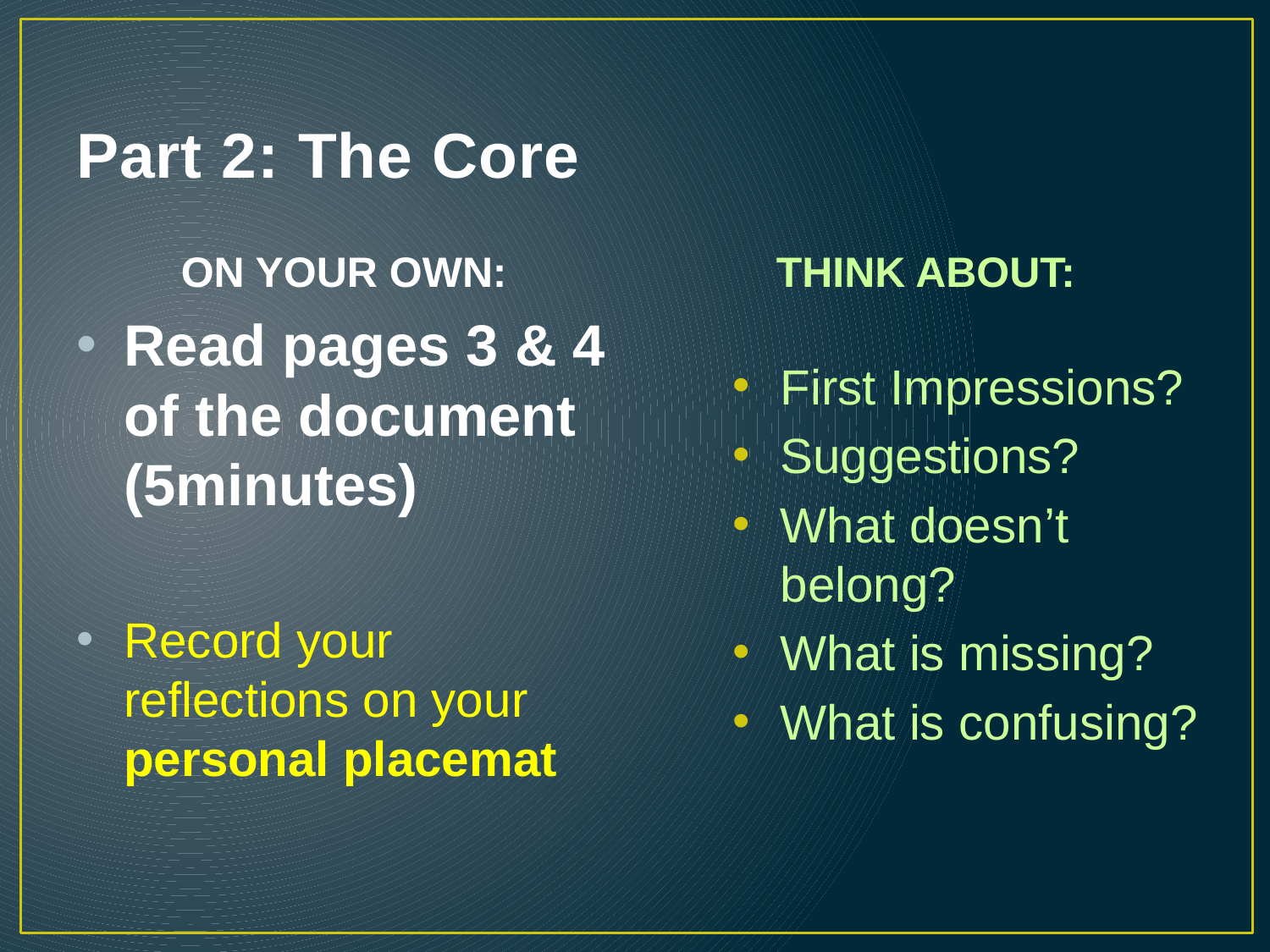

# Part 2: The Core
ON YOUR OWN:
THINK ABOUT:
Read pages 3 & 4 of the document (5minutes)

Record your reflections on your personal placemat

First Impressions?
Suggestions?
What doesn’t belong?
What is missing?
What is confusing?